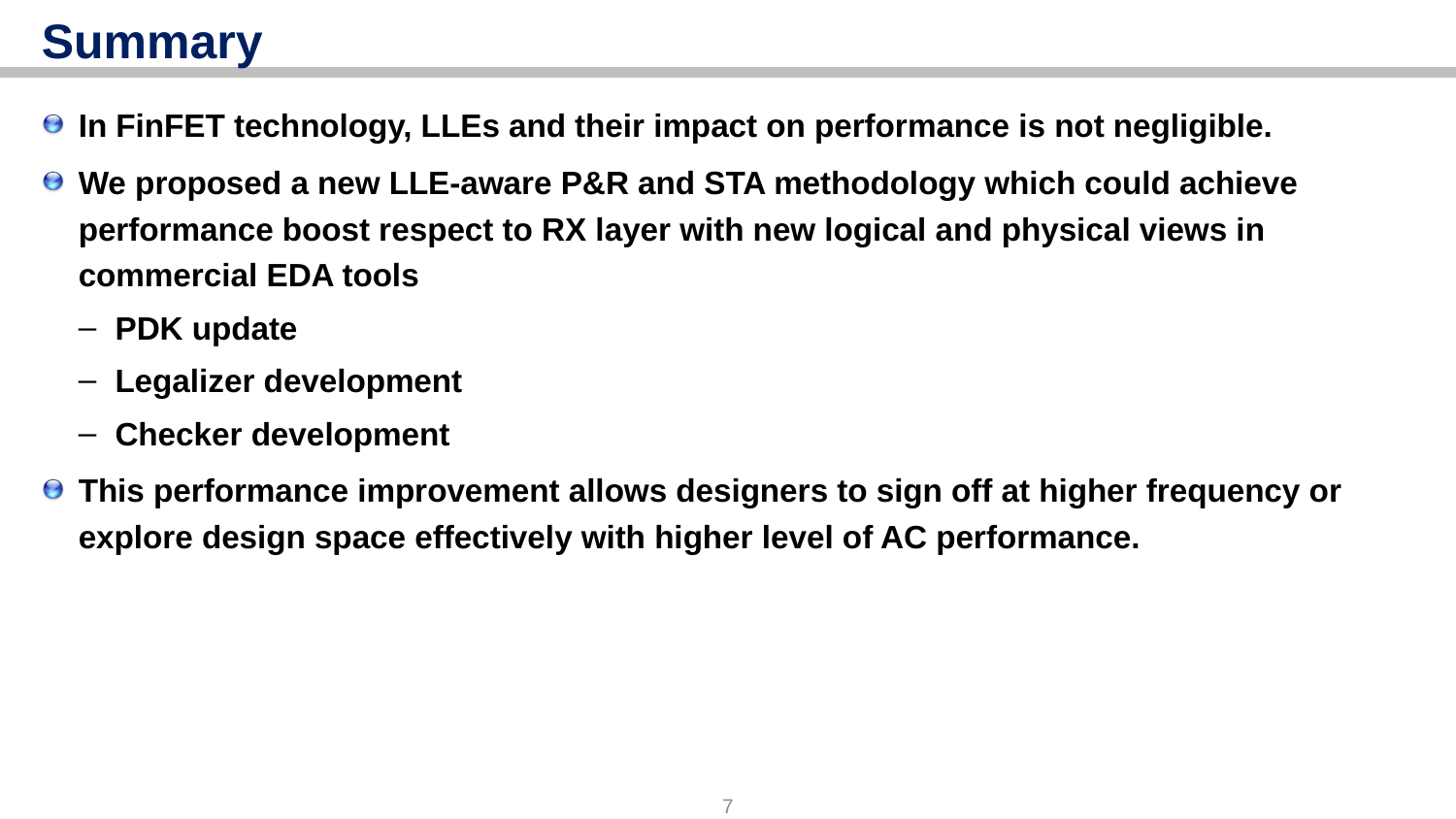

# Summary
In FinFET technology, LLEs and their impact on performance is not negligible.
We proposed a new LLE-aware P&R and STA methodology which could achieve performance boost respect to RX layer with new logical and physical views in commercial EDA tools
PDK update
Legalizer development
Checker development
This performance improvement allows designers to sign off at higher frequency or explore design space effectively with higher level of AC performance.
7